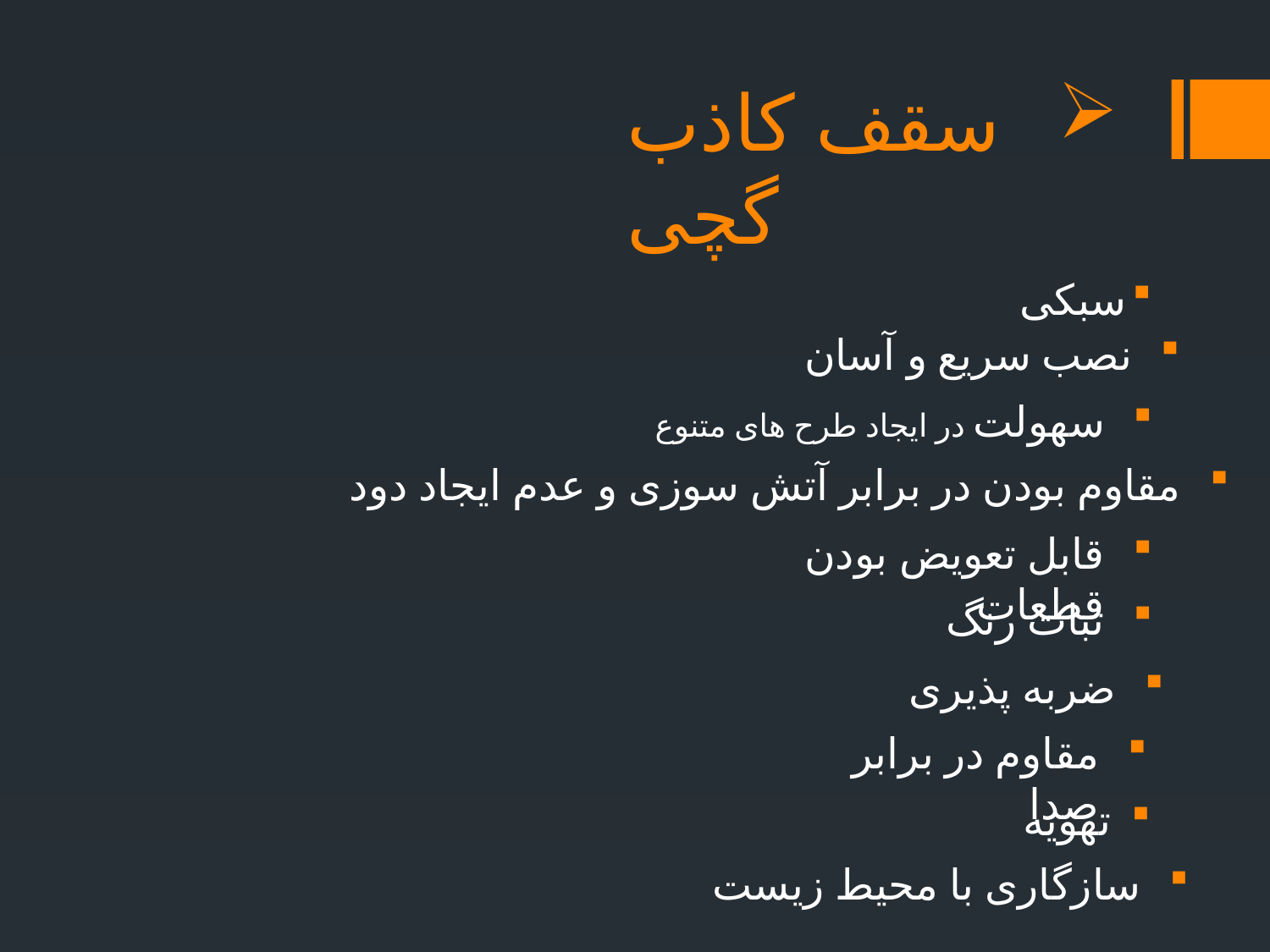

# سقف کاذب گچی
سبکی
نصب سریع و آسان
سهولت در ایجاد طرح های متنوع
مقاوم بودن در برابر آتش سوزی و عدم ایجاد دود
قابل تعویض بودن قطعات
ثبات رنگ
ضربه پذیری
مقاوم در برابر صدا
تهویه
سازگاری با محیط زیست